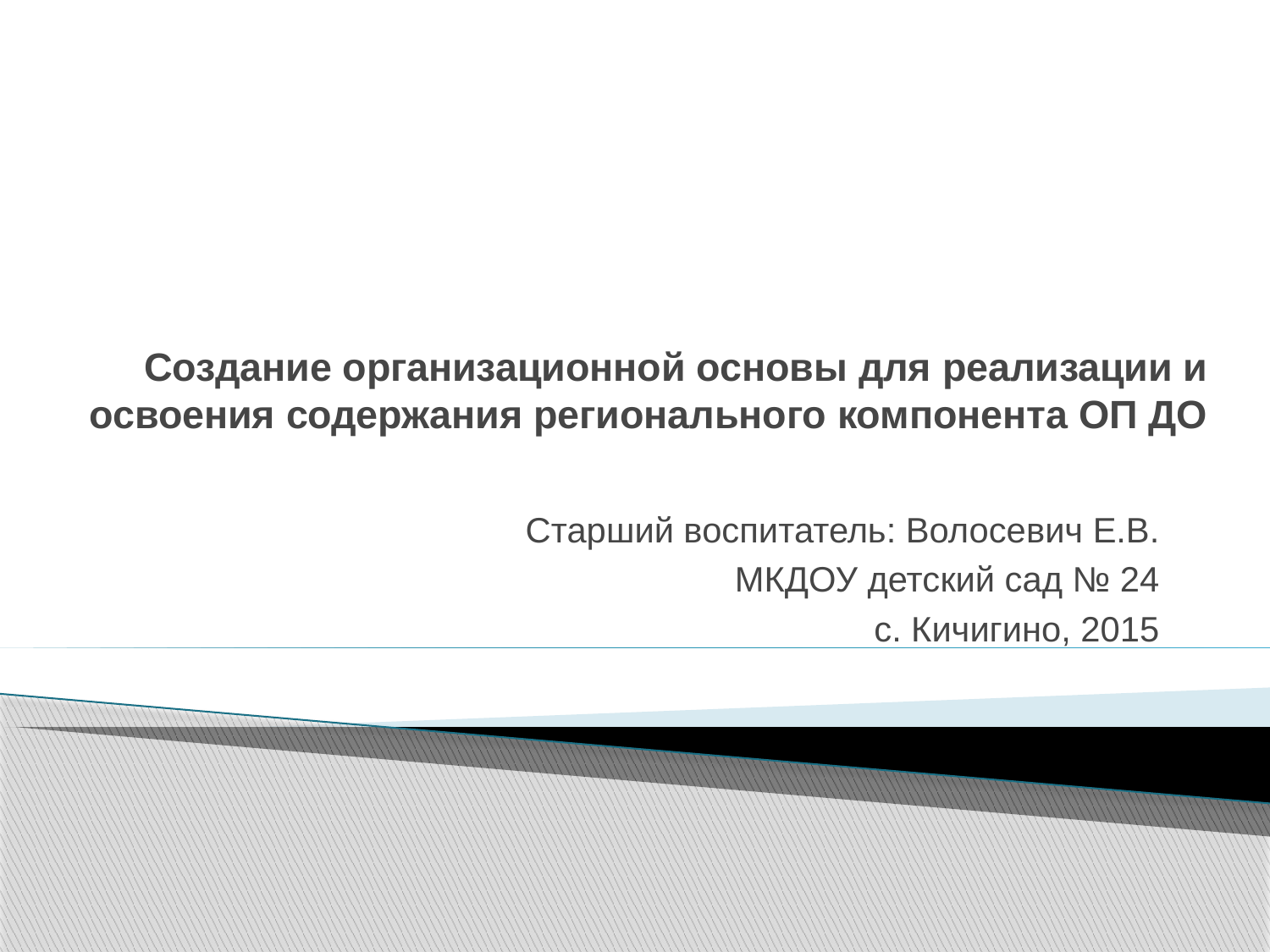

# Создание организационной основы для реализации и освоения содержания регионального компонента ОП ДО
Старший воспитатель: Волосевич Е.В.
МКДОУ детский сад № 24
с. Кичигино, 2015